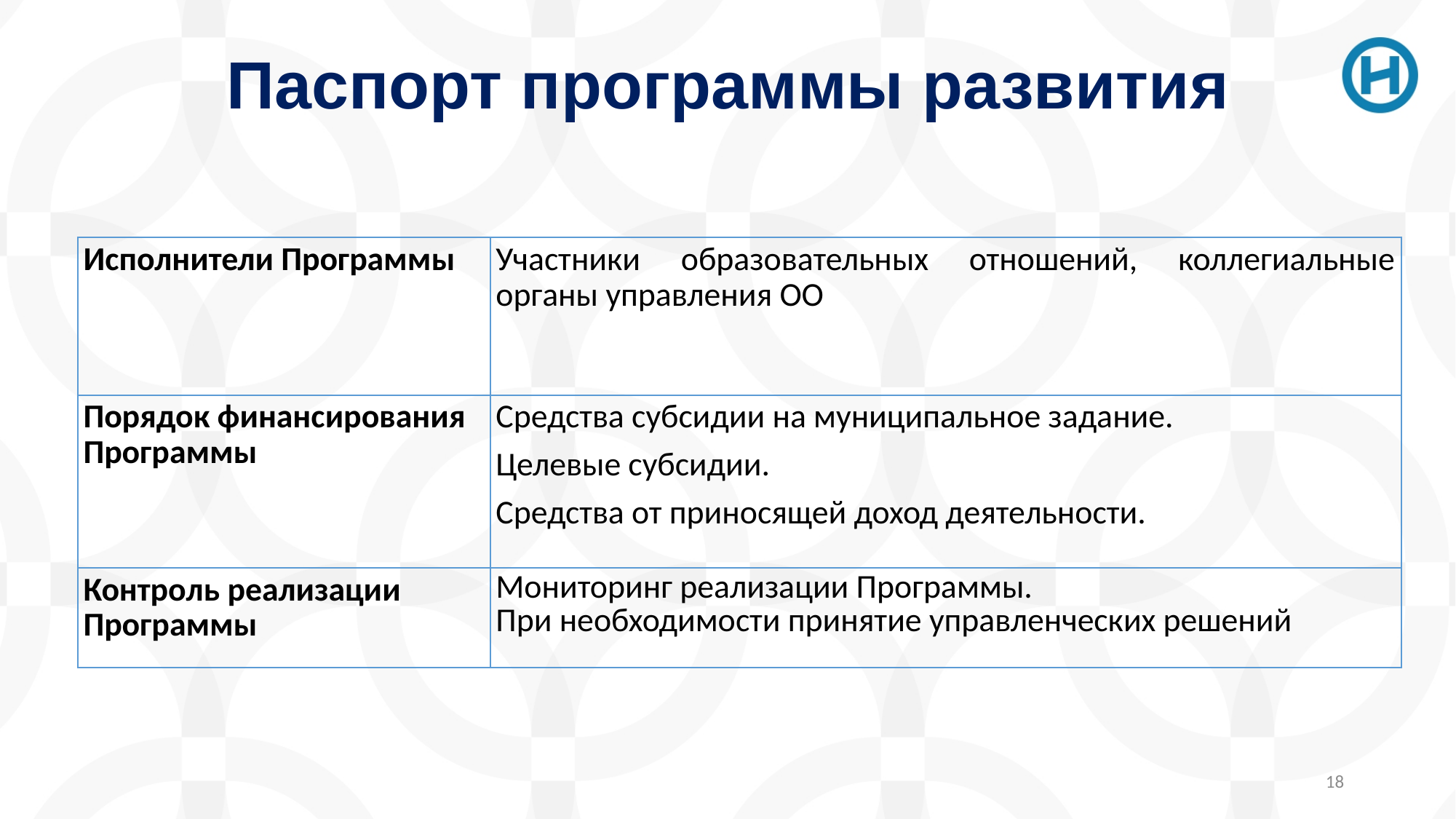

# Паспорт программы развития

| Исполнители Программы | Участники образовательных отношений, коллегиальные органы управления ОО |
| --- | --- |
| Порядок финансирования Программы | Средства субсидии на муниципальное задание. Целевые субсидии. Средства от приносящей доход деятельности. |
| Контроль реализации Программы | Мониторинг реализации Программы. При необходимости принятие управленческих решений |
18